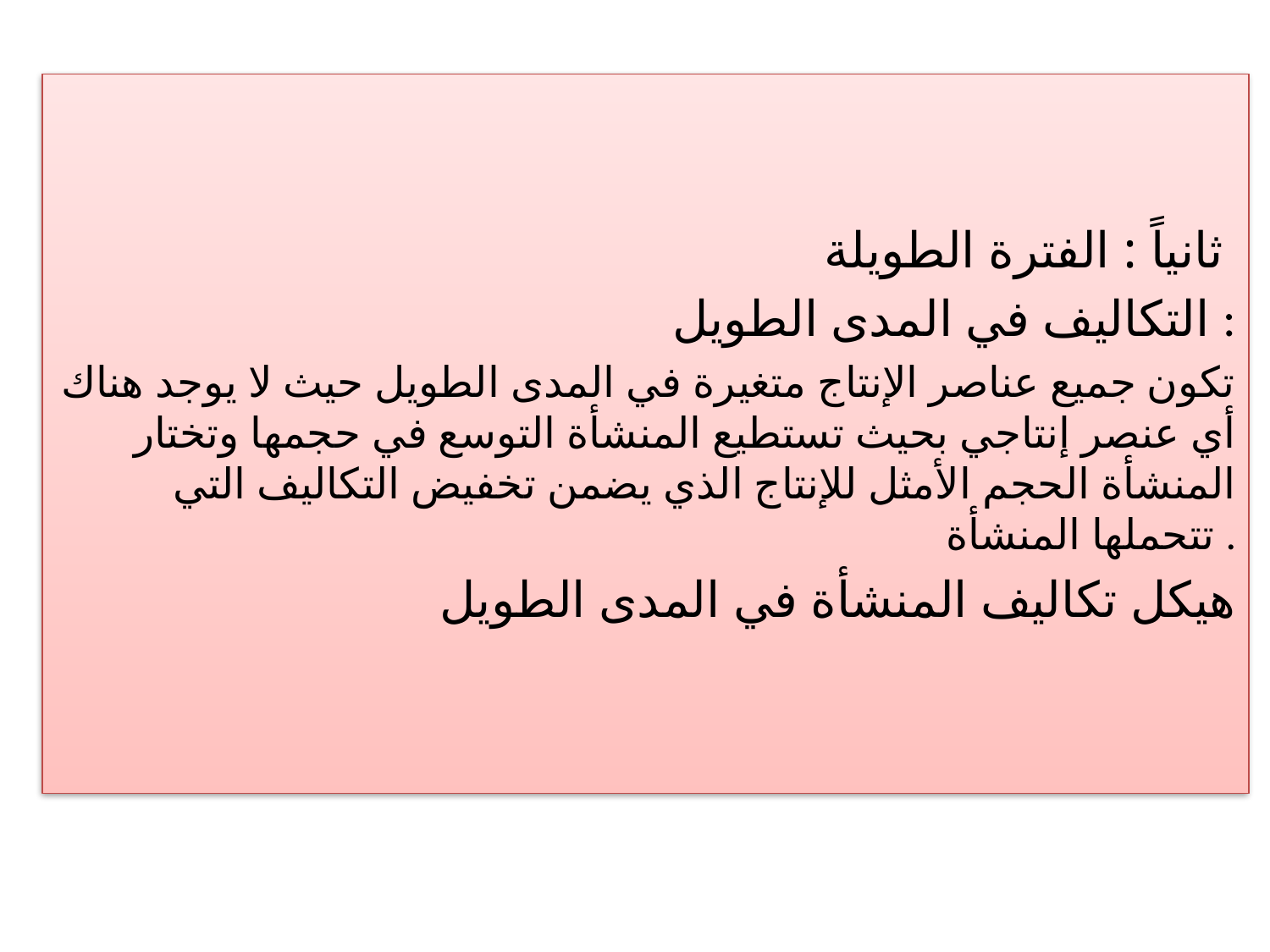

ثانياً : الفترة الطويلة
التكاليف في المدى الطويل :
تكون جميع عناصر الإنتاج متغيرة في المدى الطويل حيث لا يوجد هناك أي عنصر إنتاجي بحيث تستطيع المنشأة التوسع في حجمها وتختار المنشأة الحجم الأمثل للإنتاج الذي يضمن تخفيض التكاليف التي تتحملها المنشأة .
هيكل تكاليف المنشأة في المدى الطويل